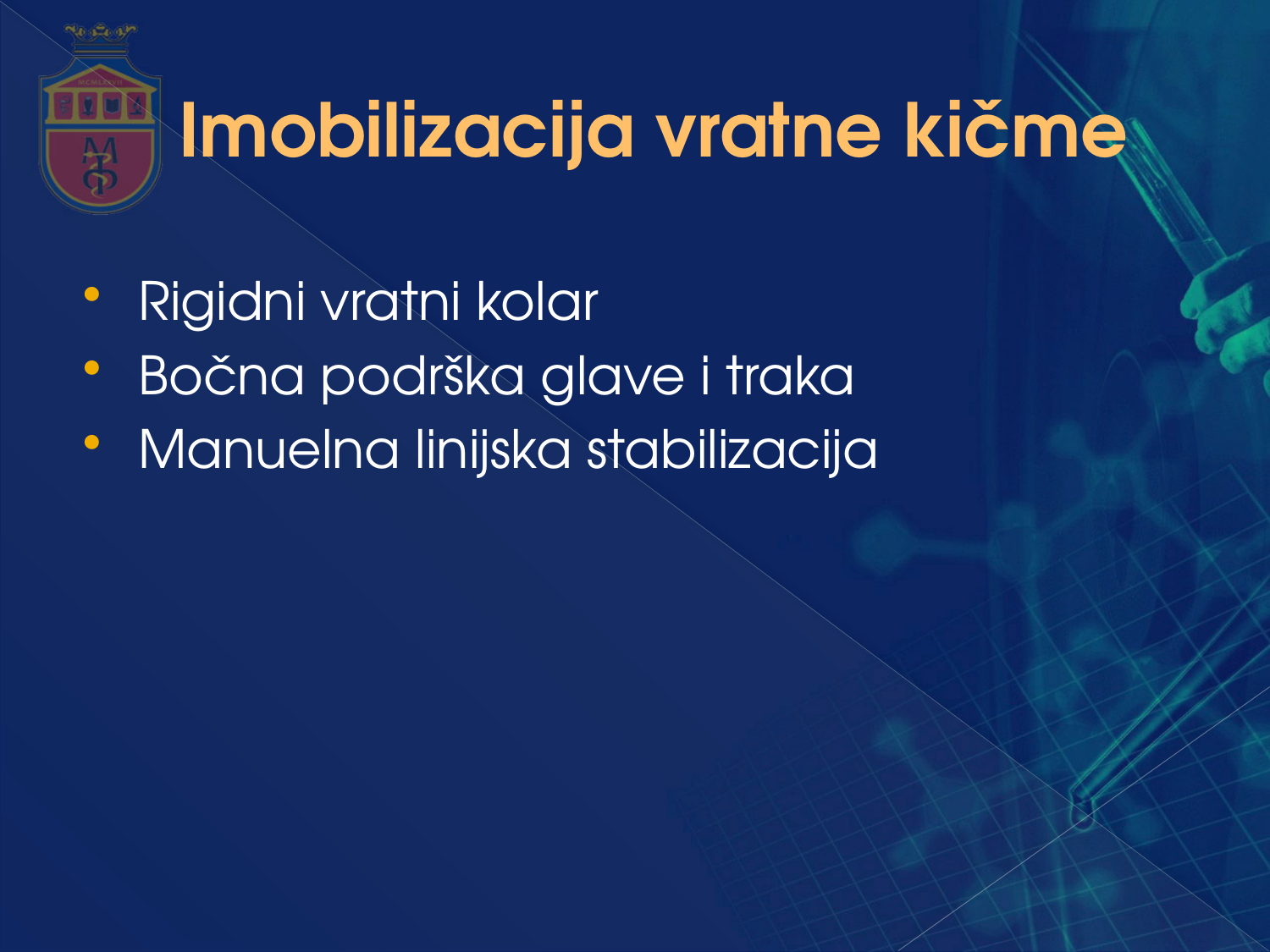

# Imobilizacija vratne kičme
Rigidni vratni kolar
Bočna podrška glave i traka
Manuelna linijska stabilizacija